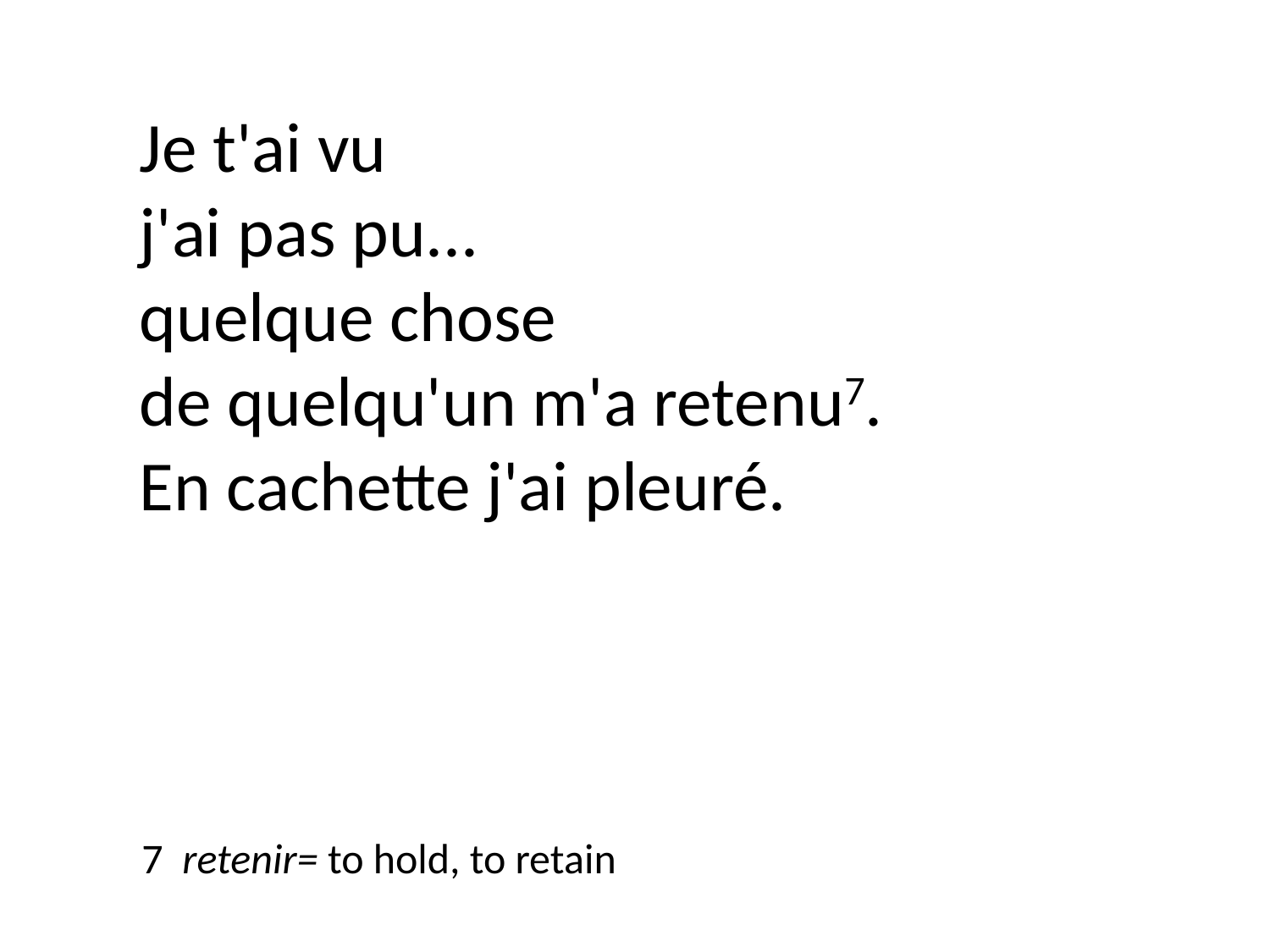

Je t'ai vu
j'ai pas pu...
quelque chose
de quelqu'un m'a retenu7.
En cachette j'ai pleuré.
7  retenir= to hold, to retain